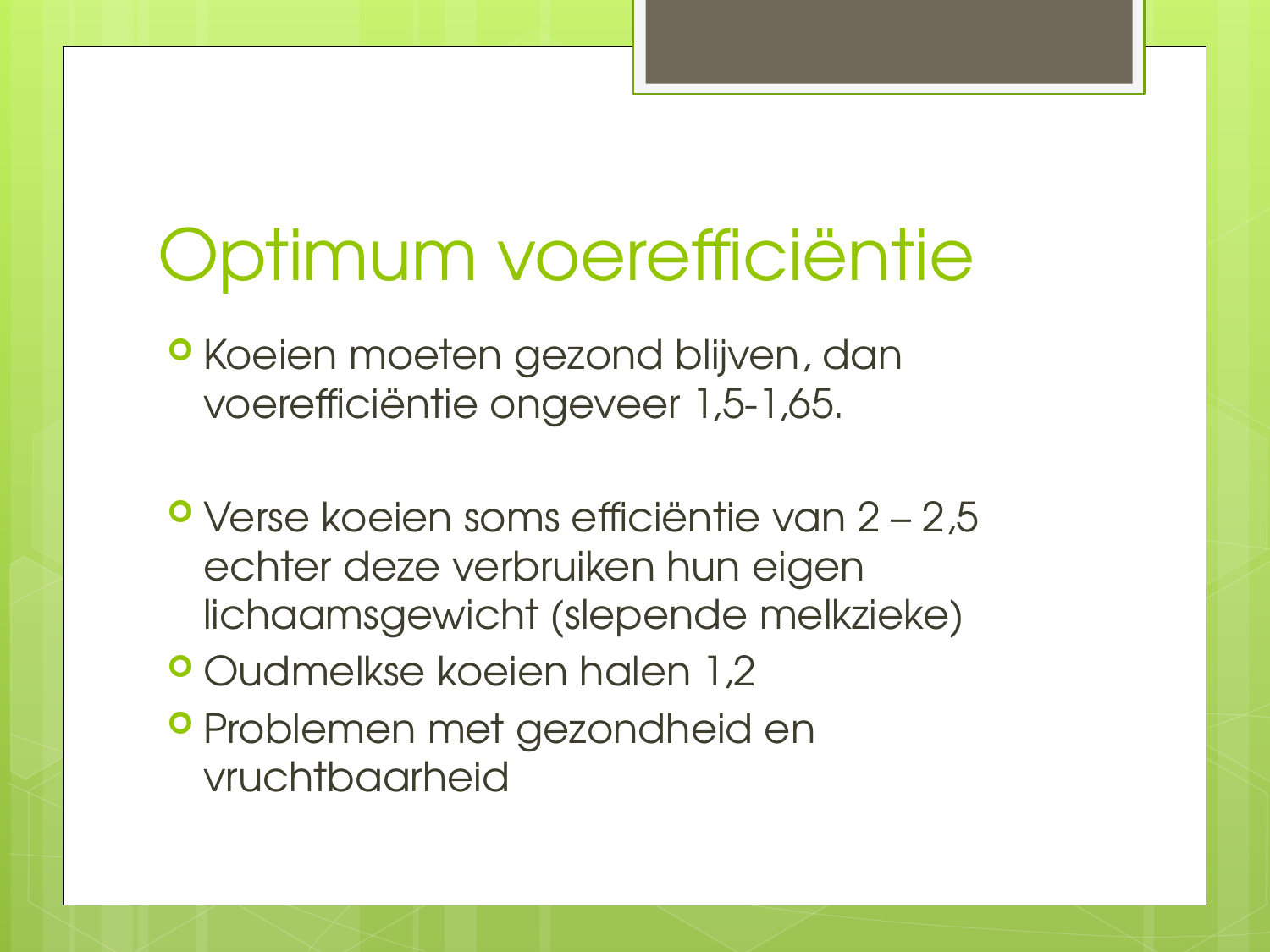

# Optimum voerefficiëntie
Koeien moeten gezond blijven, dan voerefficiëntie ongeveer 1,5-1,65.

Verse koeien soms efficiëntie van 2 – 2,5 echter deze verbruiken hun eigen lichaamsgewicht (slepende melkzieke)
Oudmelkse koeien halen 1,2
Problemen met gezondheid en vruchtbaarheid